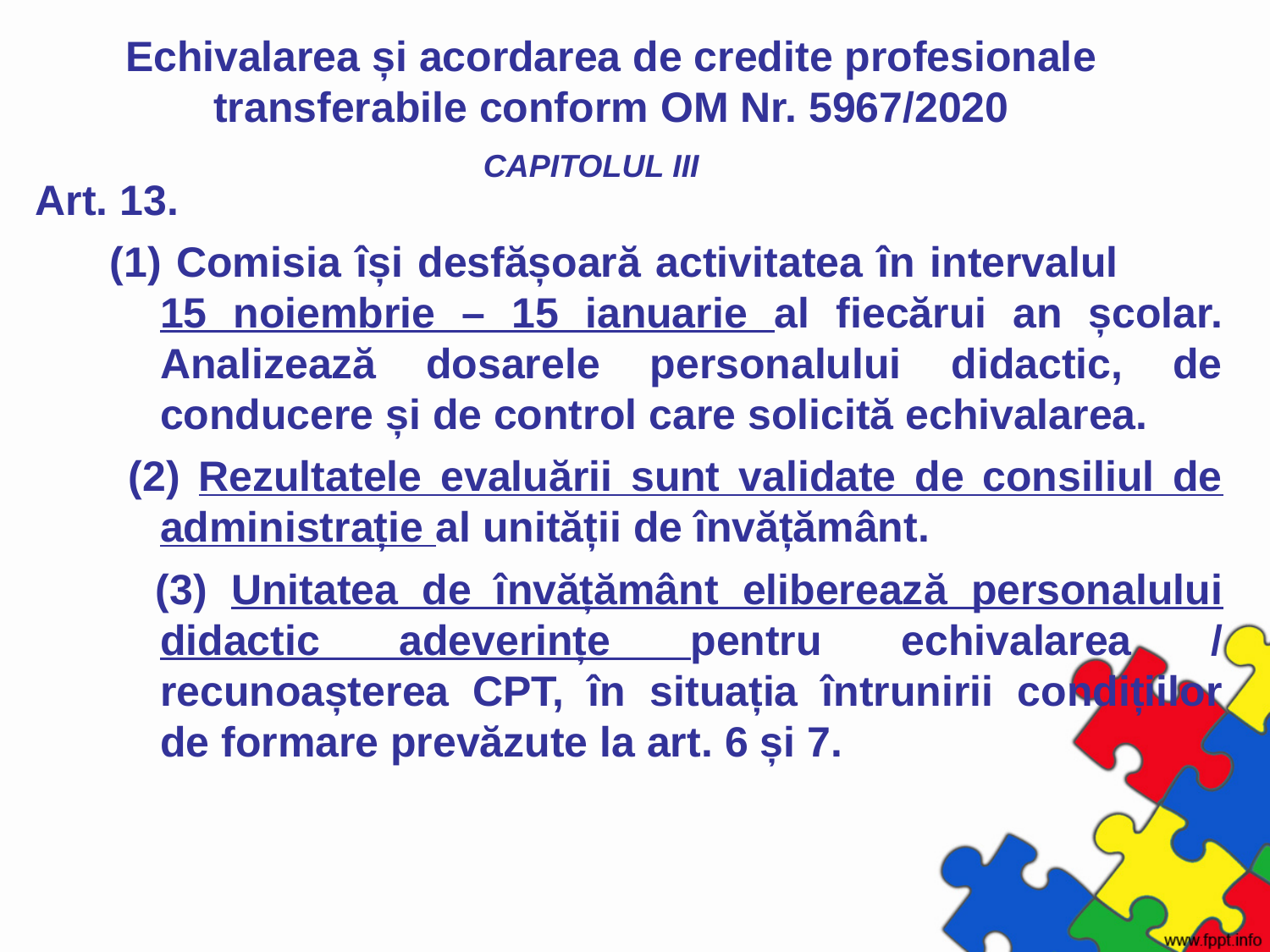

# Echivalarea și acordarea de credite profesionale transferabile conform OM Nr. 5967/2020
CAPITOLUL III
Art. 13.
     (1) Comisia își desfășoară activitatea în intervalul        15 noiembrie – 15 ianuarie al fiecărui an școlar. Analizează dosarele personalului didactic, de conducere și de control care solicită echivalarea.
     (2) Rezultatele evaluării sunt validate de consiliul de administrație al unității de învățământ.
     (3) Unitatea de învățământ eliberează personalului didactic adeverințe pentru echivalarea / recunoașterea CPT, în situația întrunirii condițiilor de formare prevăzute la art. 6 și 7.